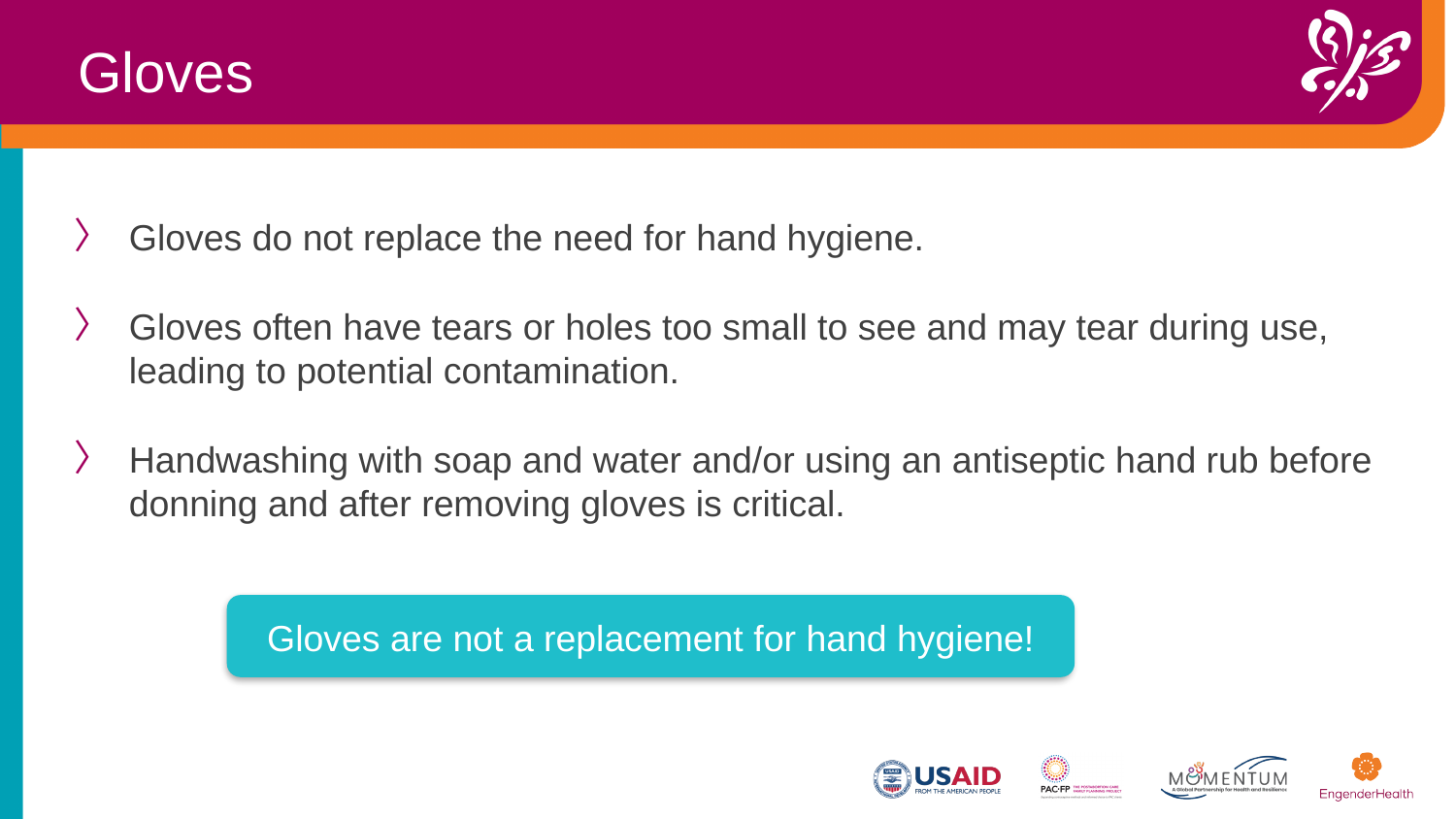

Gloves
Gloves do not replace the need for hand hygiene.  ​
Gloves often have tears or holes too small to see and may tear during use, leading to potential contamination.  ​
Handwashing with soap and water and/or using an antiseptic hand rub before donning and after removing gloves is critical.

Gloves are not a replacement for hand hygiene!